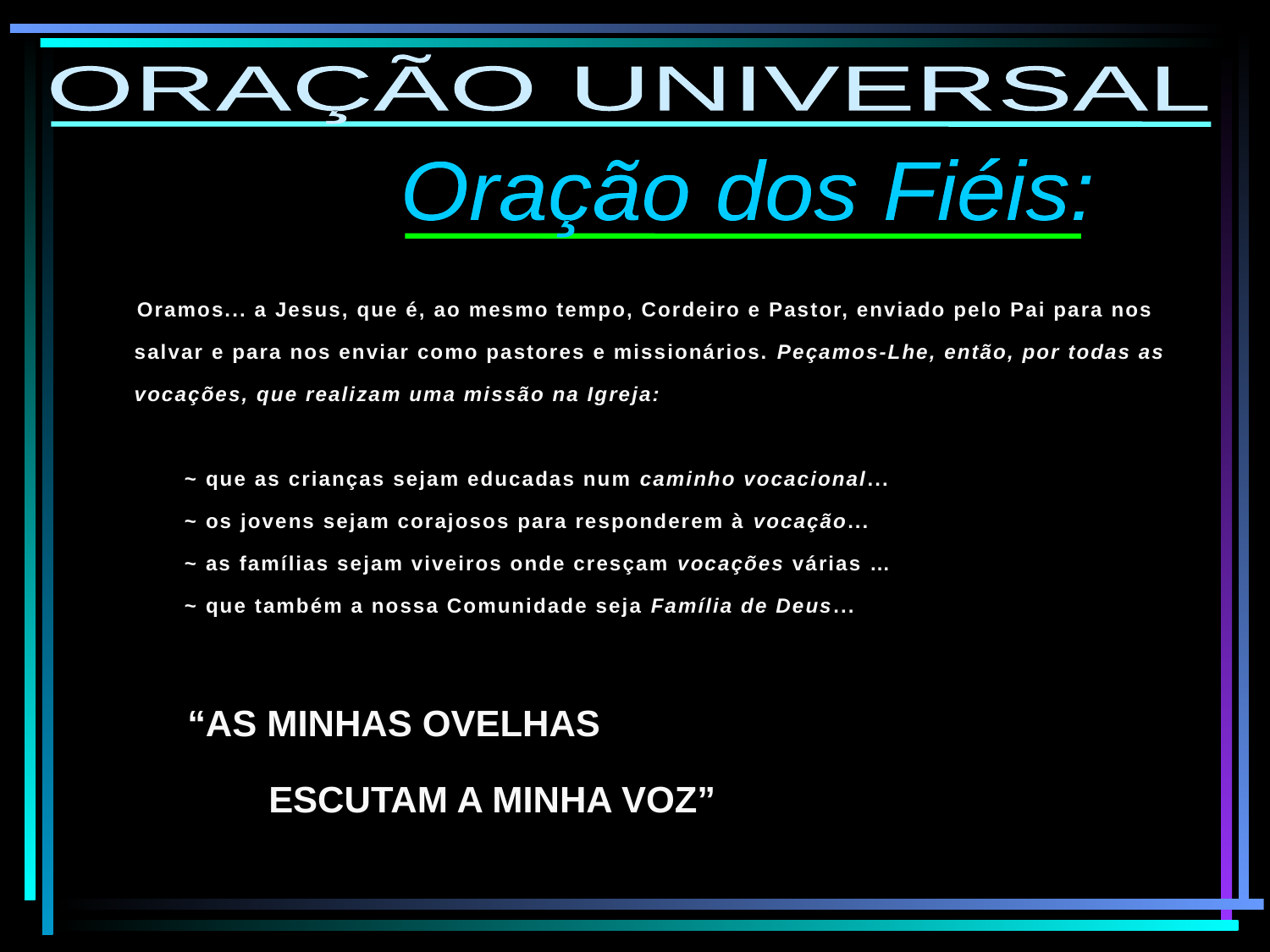

ORAÇÃO UNIVERSAL

Oração dos Fiéis:

Oramos... a Jesus, que é, ao mesmo tempo, Cordeiro e Pastor, enviado pelo Pai para nos salvar e para nos enviar como pastores e missionários. Peçamos-Lhe, então, por todas as vocações, que realizam uma missão na Igreja:

 ~ que as crianças sejam educadas num caminho vocacional...
 ~ os jovens sejam corajosos para responderem à vocação...
 ~ as famílias sejam viveiros onde cresçam vocações várias …
 ~ que também a nossa Comunidade seja Família de Deus...
“As minhas ovelhas
        Escutam a minha voz”